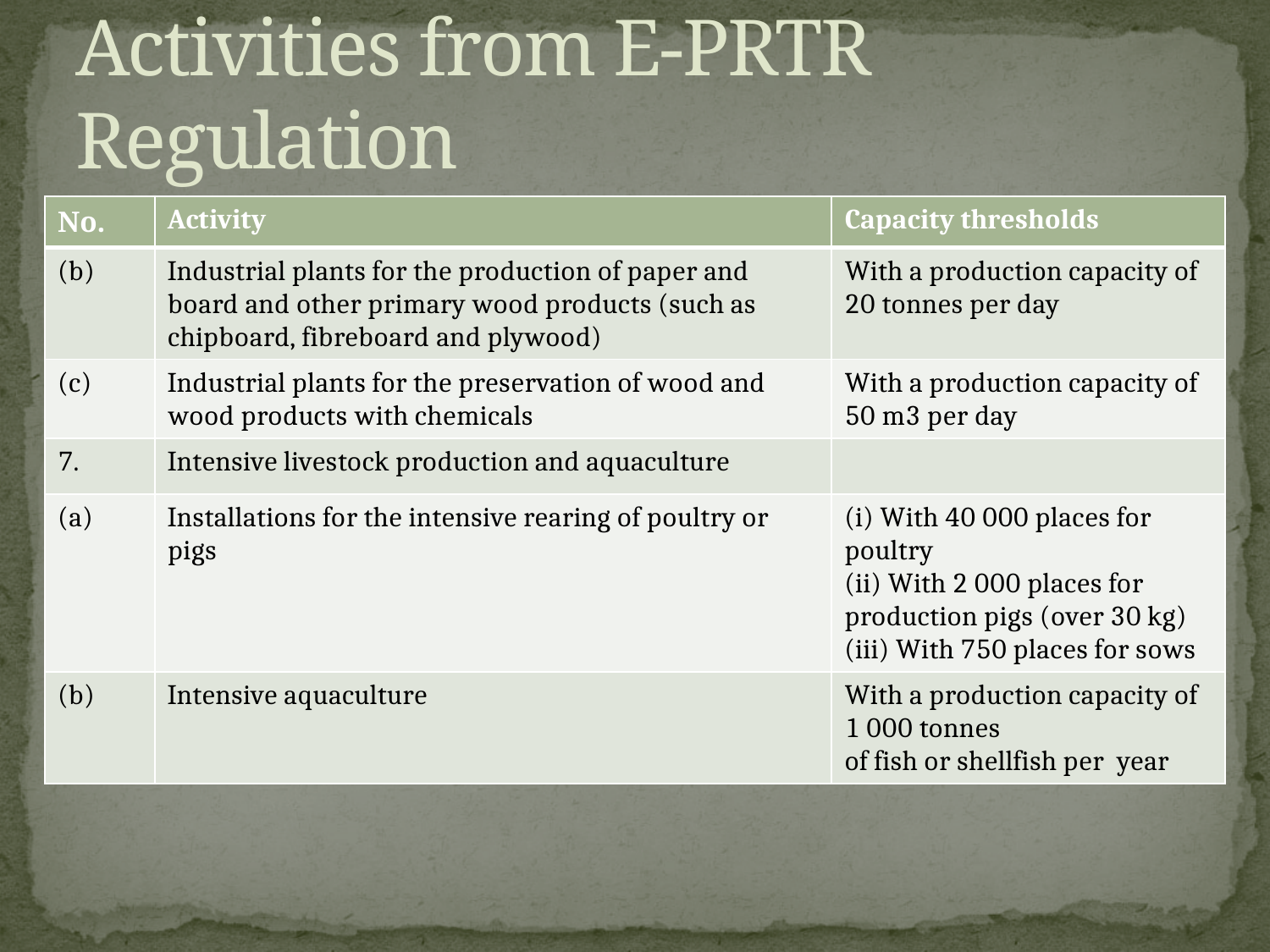

# Activities from E-PRTR Regulation
| No. | Activity | Capacity thresholds |
| --- | --- | --- |
| (b) | Industrial plants for the production of paper and board and other primary wood products (such as chipboard, fibreboard and plywood) | With a production capacity of 20 tonnes per day |
| (c) | Industrial plants for the preservation of wood and wood products with chemicals | With a production capacity of 50 m3 per day |
| 7. | Intensive livestock production and aquaculture |  |
| (a) | Installations for the intensive rearing of poultry or pigs | (i) With 40 000 places for poultry (ii) With 2 000 places for production pigs (over 30 kg) (iii) With 750 places for sows |
| (b) | Intensive aquaculture | With a production capacity of 1 000 tonnes of fish or shellfish per year |